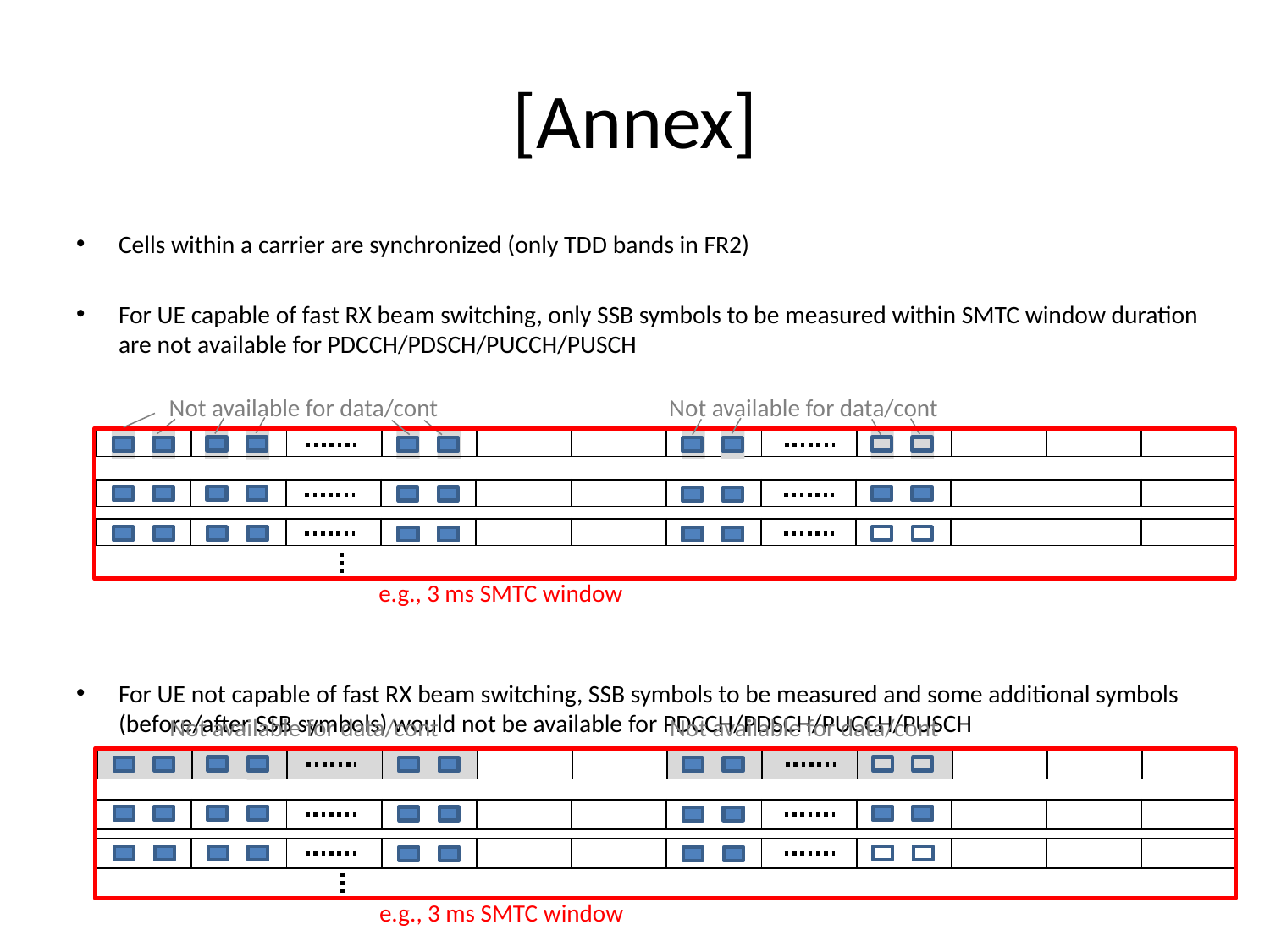

# [Annex]
Cells within a carrier are synchronized (only TDD bands in FR2)

For UE capable of fast RX beam switching, only SSB symbols to be measured within SMTC window duration are not available for PDCCH/PDSCH/PUCCH/PUSCH

For UE not capable of fast RX beam switching, SSB symbols to be measured and some additional symbols (before/after SSB symbols) would not be available for PDCCH/PDSCH/PUCCH/PUSCH
Not available for data/cont
Not available for data/cont

|  |  |  |  |  |  |  |  |  |  |  |  |
| --- | --- | --- | --- | --- | --- | --- | --- | --- | --- | --- | --- |

|  |  |  |  |  |  |  |  |  |  |  |  |
| --- | --- | --- | --- | --- | --- | --- | --- | --- | --- | --- | --- |

|  |  |  |  |  |  |  |  |  |  |  |  |
| --- | --- | --- | --- | --- | --- | --- | --- | --- | --- | --- | --- |

e.g., 3 ms SMTC window
Not available for data/cont
Not available for data/cont

|  |  |  |  |  |  |  |  |  |  |  |  |
| --- | --- | --- | --- | --- | --- | --- | --- | --- | --- | --- | --- |

|  |  |  |  |  |  |  |  |  |  |  |  |
| --- | --- | --- | --- | --- | --- | --- | --- | --- | --- | --- | --- |

|  |  |  |  |  |  |  |  |  |  |  |  |
| --- | --- | --- | --- | --- | --- | --- | --- | --- | --- | --- | --- |

e.g., 3 ms SMTC window